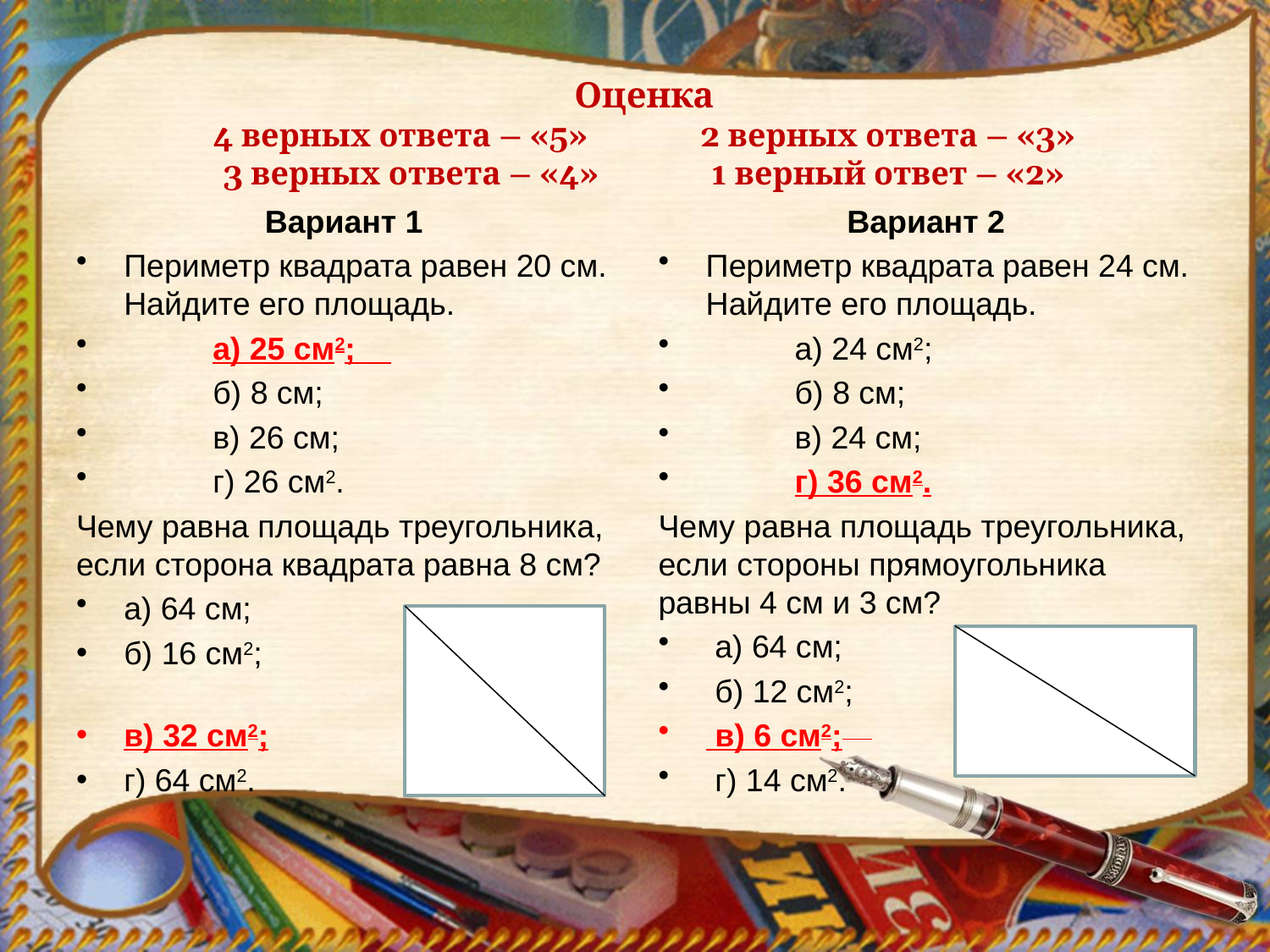

Оценка
4 верных ответа – «5»              2 верных ответа – «3»
3 верных ответа – «4»              1 верный ответ – «2»

Вариант 1
Периметр квадрата равен 20 см. Найдите его площадь.
          а) 25 см2;
          б) 8 см;
          в) 26 см;
          г) 26 см2.
Чему равна площадь треугольника, если сторона квадрата равна 8 см?
а) 64 см;
б) 16 см2;
в) 32 см2;
г) 64 см2.

Вариант 2
Периметр квадрата равен 24 см. Найдите его площадь.
          а) 24 см2;
          б) 8 см;
          в) 24 см;
          г) 36 см2.
Чему равна площадь треугольника, если стороны прямоугольника равны 4 см и 3 см?
 а) 64 см;
 б) 12 см2;
 в) 6 см2;
 г) 14 см2.